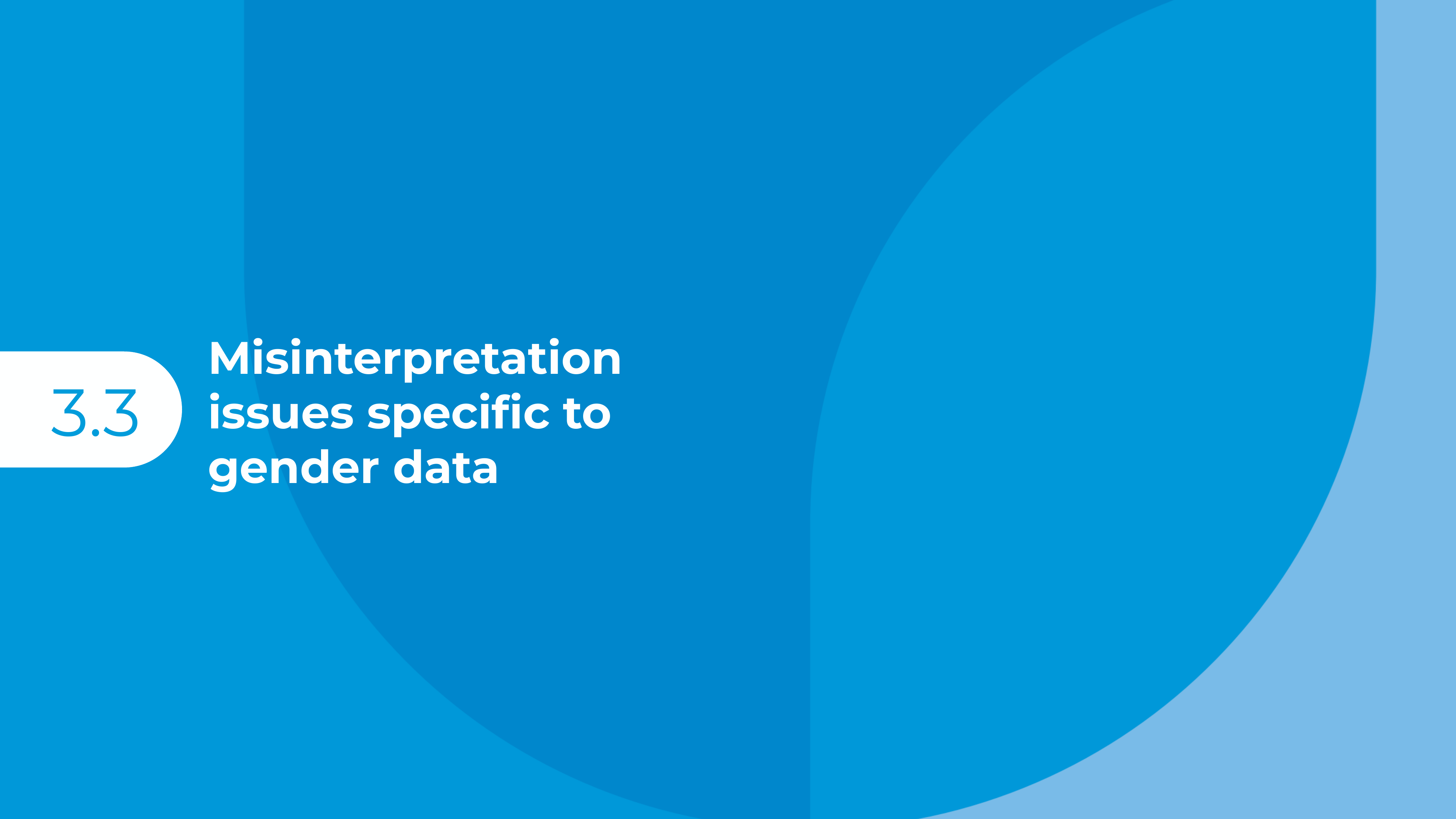

Misinterpretation issues specific to gender data
3.3